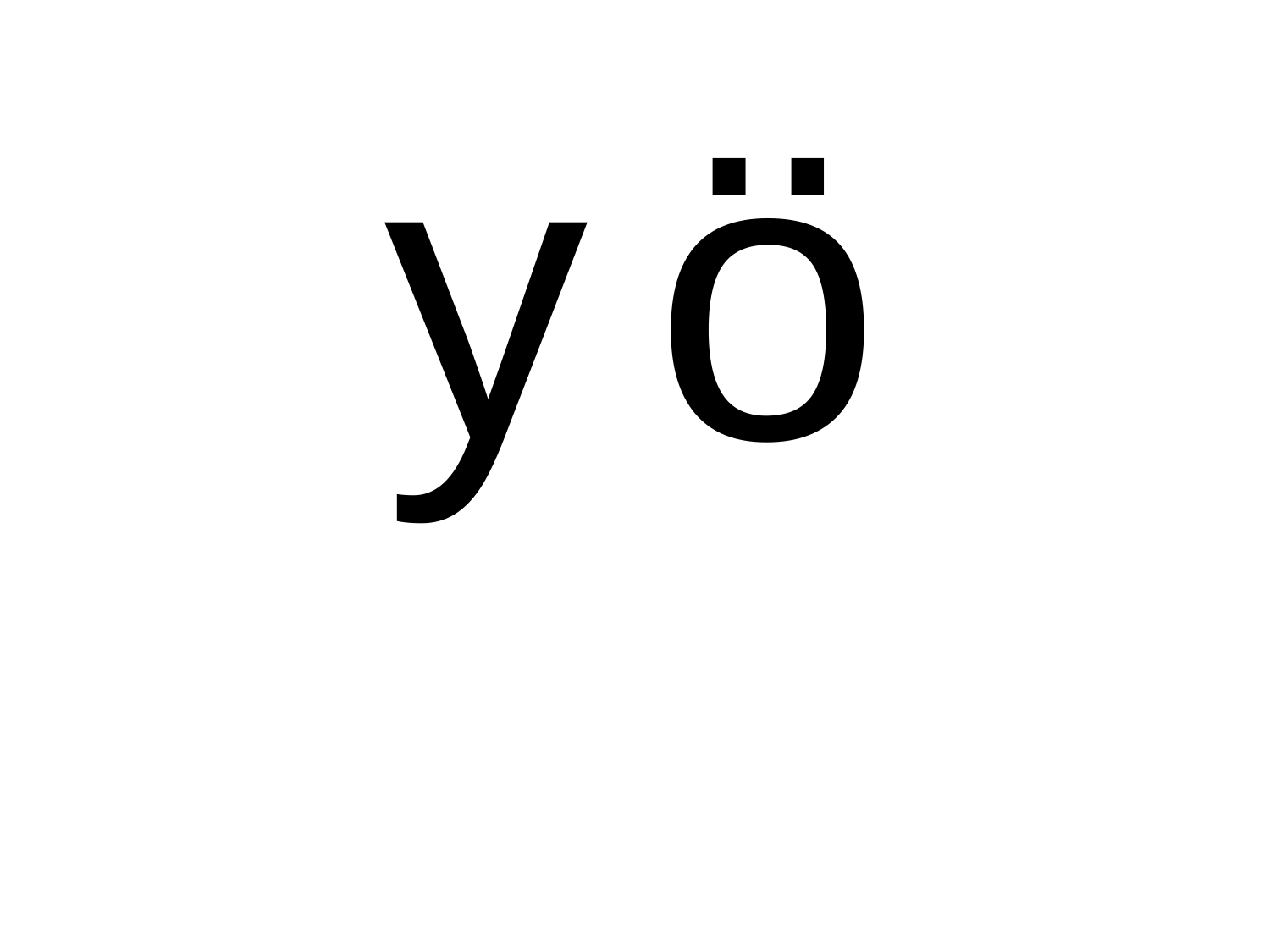

| y |
| --- |
| ö |
| --- |